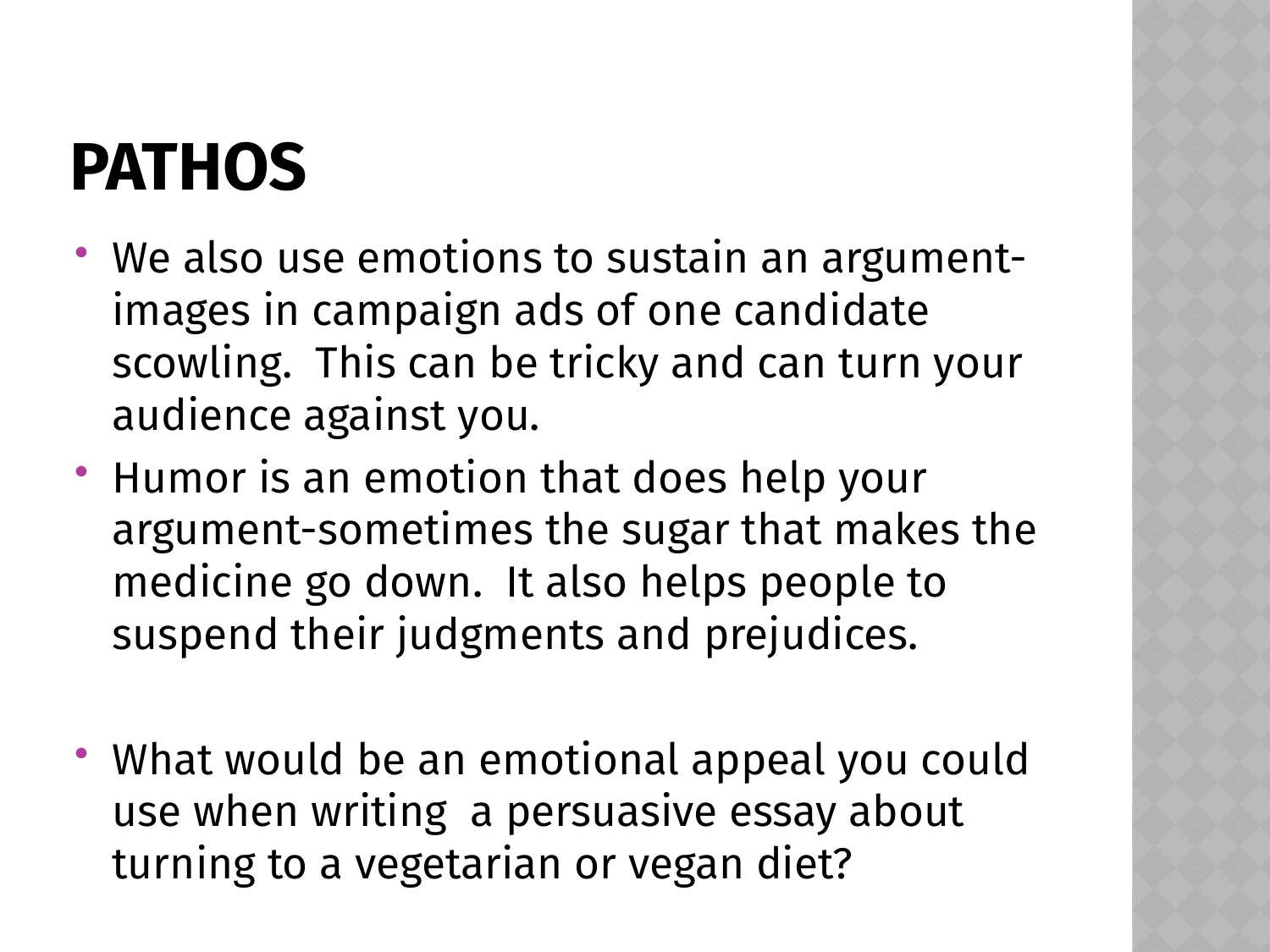

# Pathos
We also use emotions to sustain an argument-images in campaign ads of one candidate scowling.  This can be tricky and can turn your audience against you.
Humor is an emotion that does help your argument-sometimes the sugar that makes the medicine go down.  It also helps people to suspend their judgments and prejudices.

What would be an emotional appeal you could use when writing  a persuasive essay about turning to a vegetarian or vegan diet?